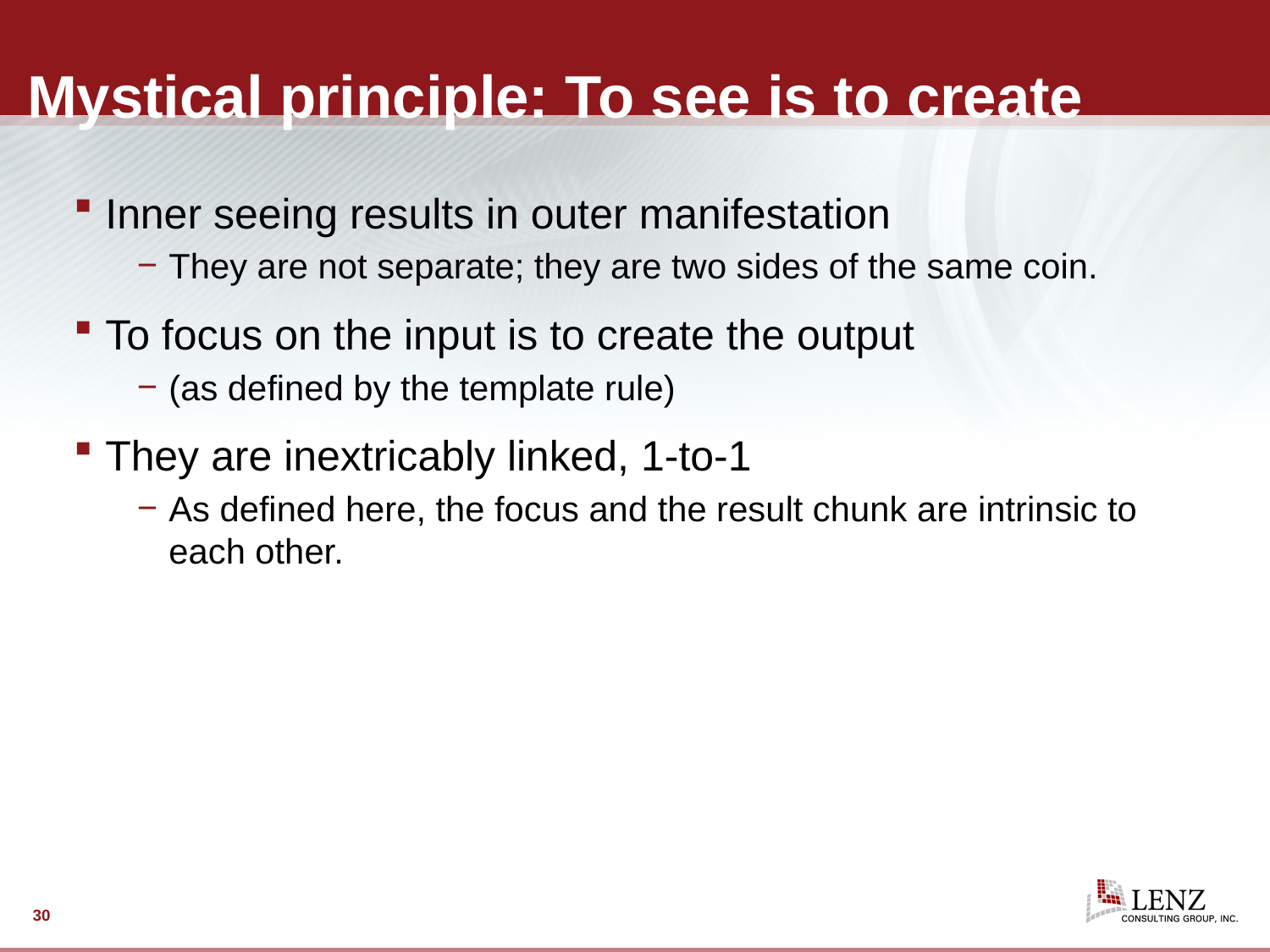

# Mystical principle: To see is to create
Inner seeing results in outer manifestation
They are not separate; they are two sides of the same coin.
To focus on the input is to create the output
(as defined by the template rule)
They are inextricably linked, 1-to-1
As defined here, the focus and the result chunk are intrinsic to each other.
30